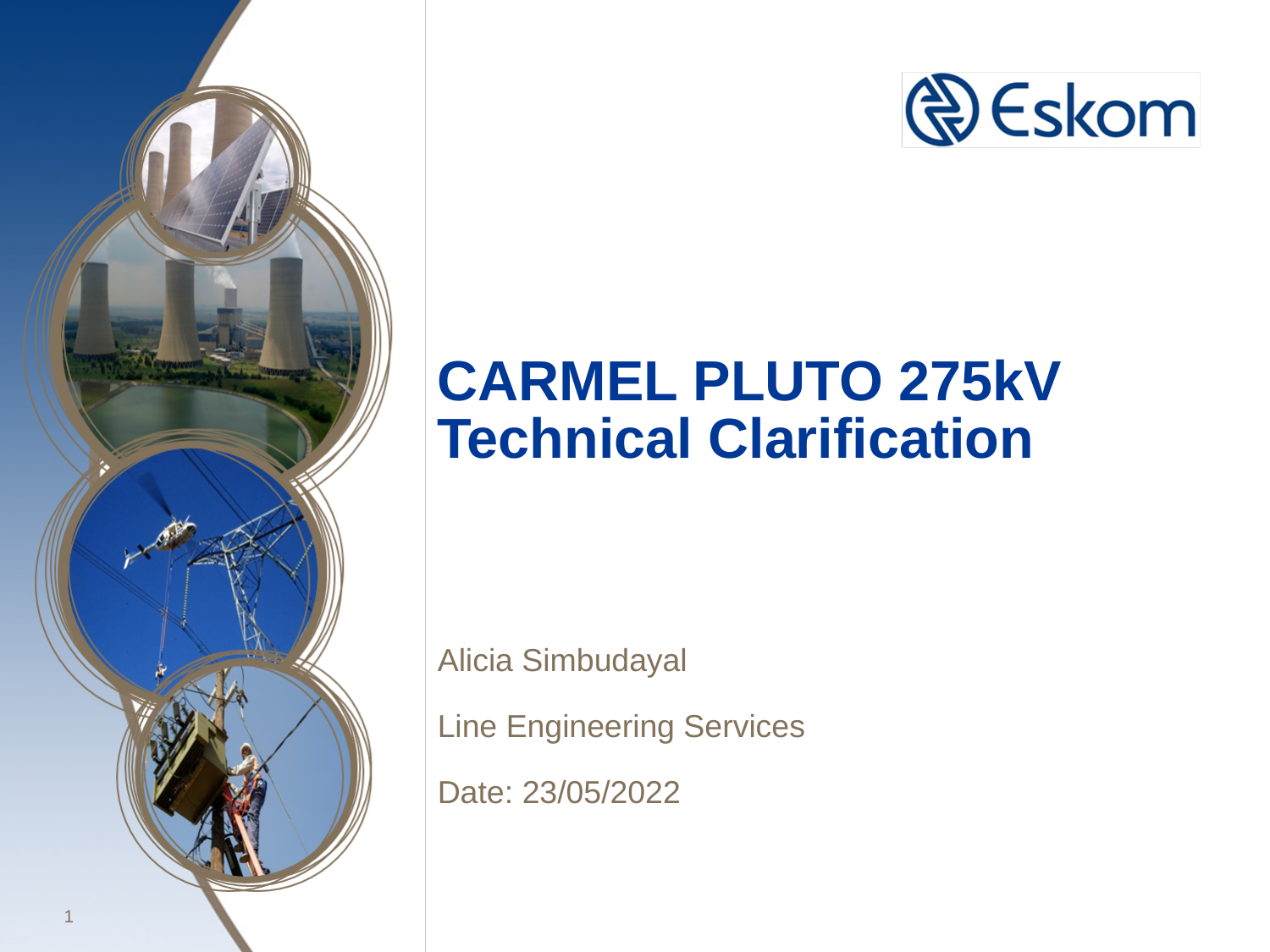

# CARMEL PLUTO 275kV Technical Clarification

Alicia Simbudayal
Line Engineering Services
Date: 23/05/2022

1